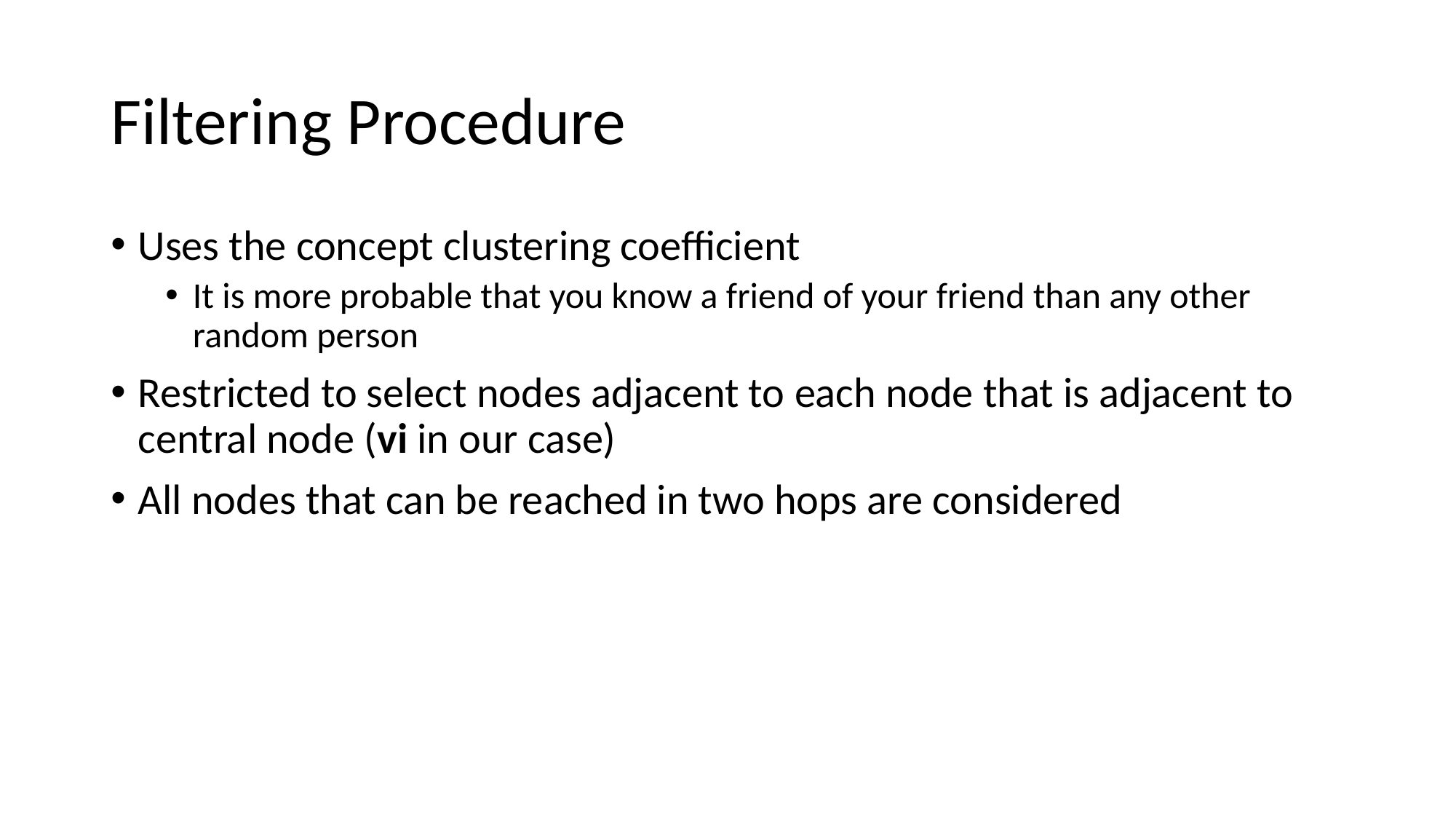

# Filtering Procedure
Uses the concept clustering coefficient
It is more probable that you know a friend of your friend than any other random person
Restricted to select nodes adjacent to each node that is adjacent to central node (vi in our case)
All nodes that can be reached in two hops are considered